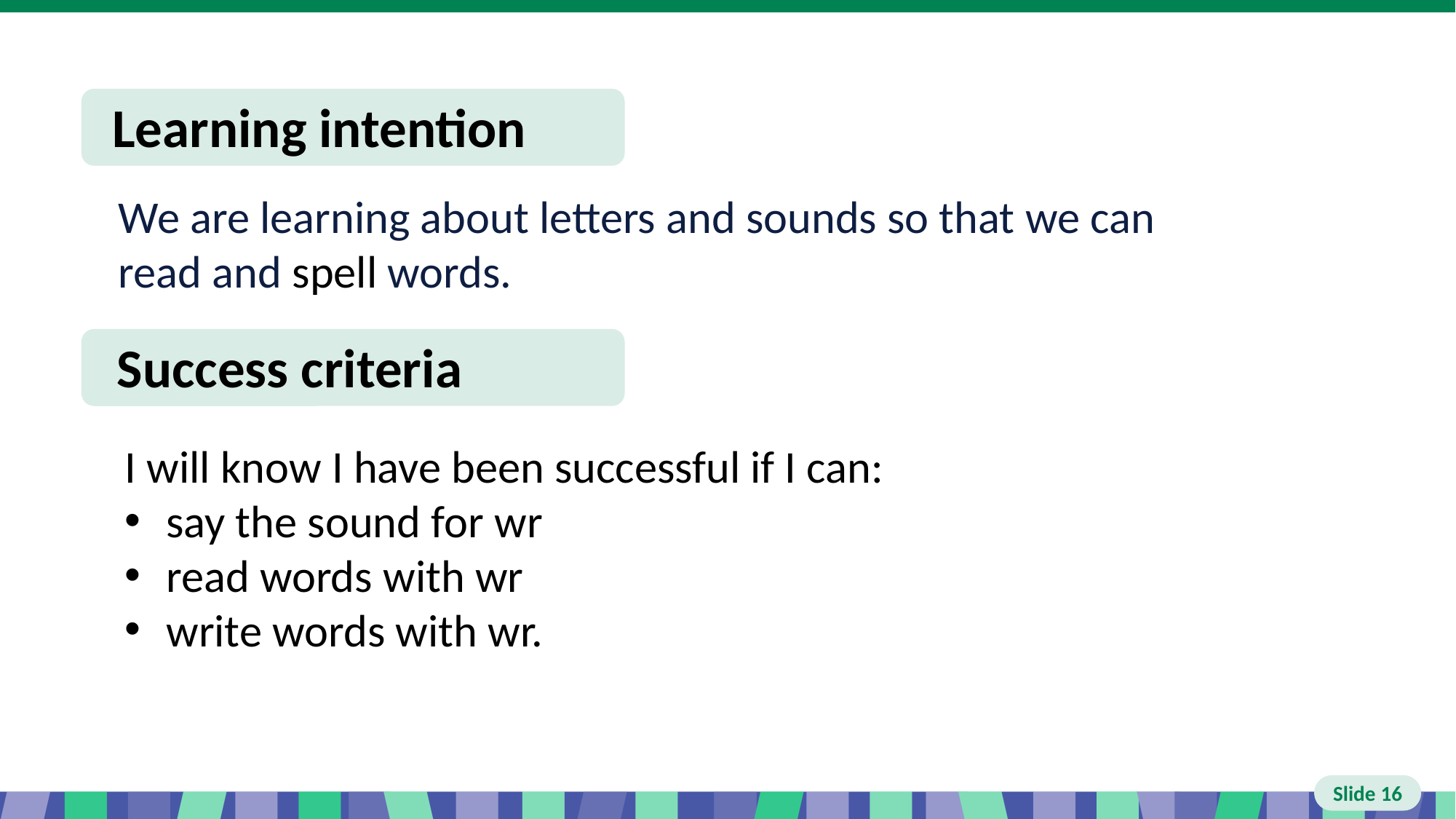

Slide 16 Learning intention and success criteria
I will know I have been successful if I can:
say the sound for wr
read words with wr
write words with wr.